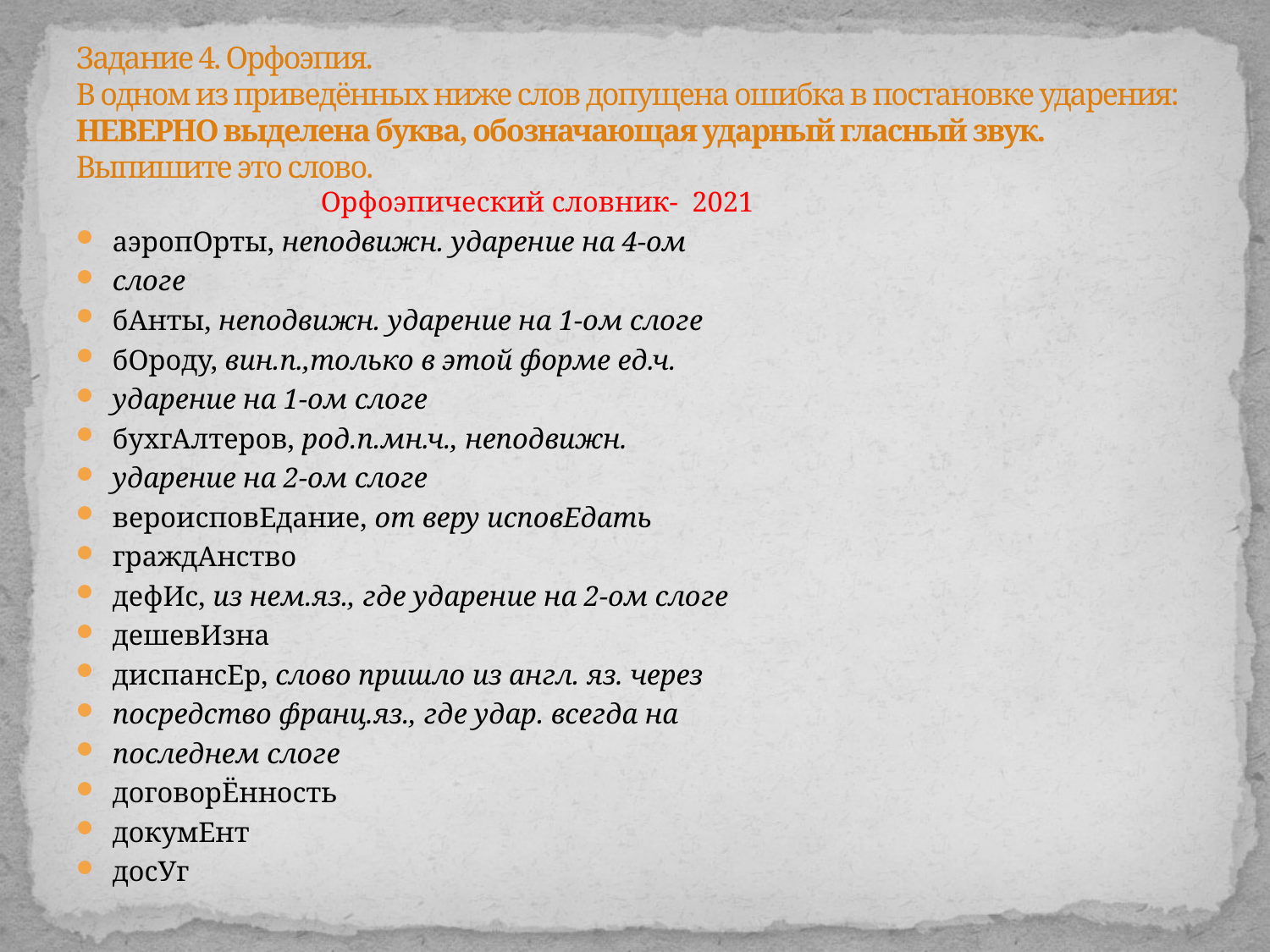

# Задание 4. Орфоэпия. В одном из приведённых ниже слов допущена ошибка в постановке ударения: НЕВЕРНО выделена буква, обозначающая ударный гласный звук. Выпишите это слово.
                                  Орфоэпический словник-  2021
аэропОрты, неподвижн. ударение на 4-ом
слоге
бАнты, неподвижн. ударение на 1-ом слоге
бОроду, вин.п.,только в этой форме ед.ч.
ударение на 1-ом слоге
бухгАлтеров, род.п.мн.ч., неподвижн.
ударение на 2-ом слоге
вероисповЕдание, от веру исповЕдать
граждАнство
дефИс, из нем.яз., где ударение на 2-ом слоге
дешевИзна
диспансЕр, слово пришло из англ. яз. через
посредство франц.яз., где удар. всегда на
последнем слоге
договорЁнность
докумЕнт
досУг